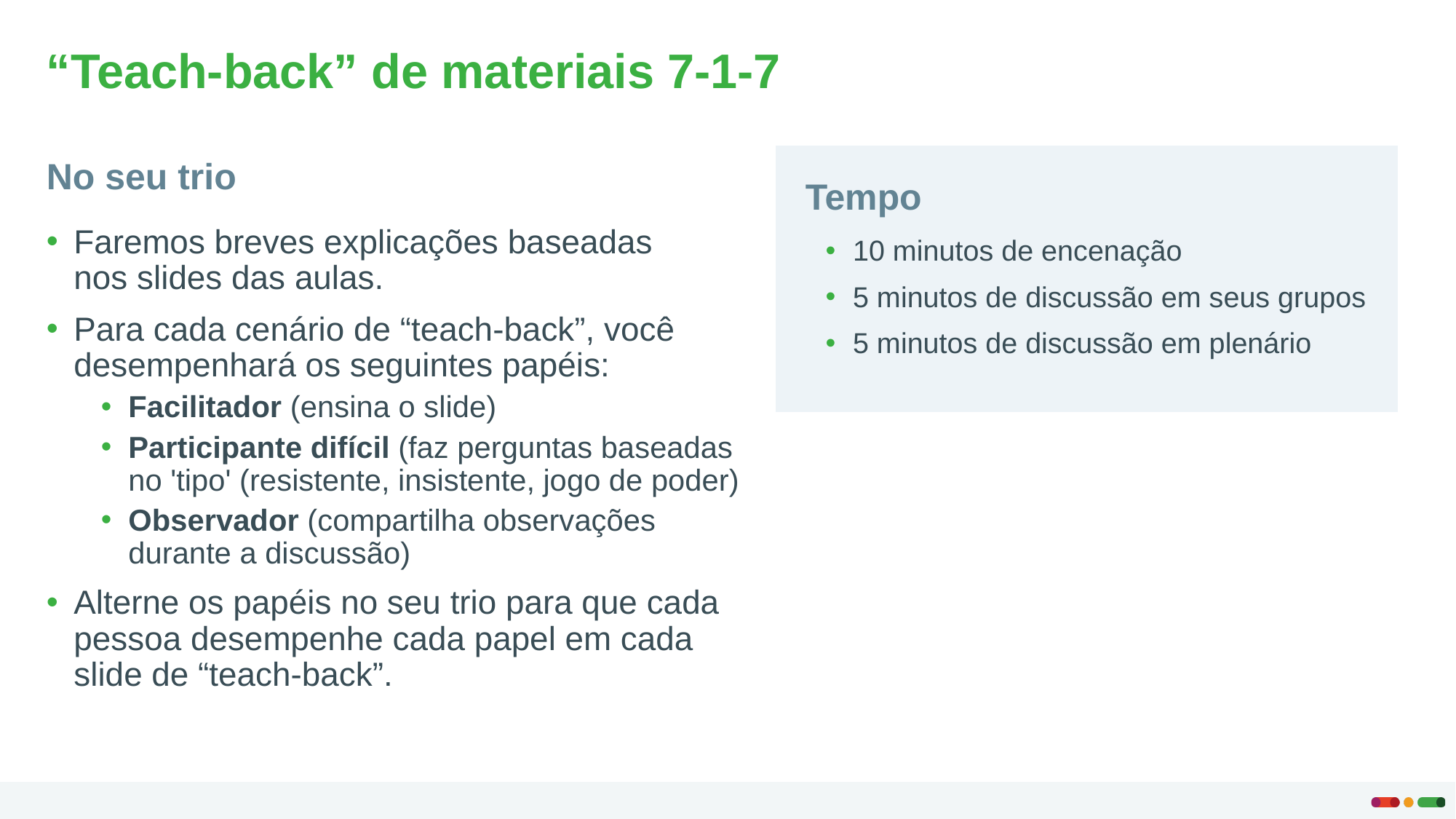

# “Teach-back” de materiais 7-1-7
No seu trio
Tempo

Faremos breves explicações baseadas
nos slides das aulas.
Para cada cenário de “teach-back”, você desempenhará os seguintes papéis:
Facilitador (ensina o slide)
Participante difícil (faz perguntas baseadas no 'tipo' (resistente, insistente, jogo de poder)
Observador (compartilha observações durante a discussão)
Alterne os papéis no seu trio para que cada pessoa desempenhe cada papel em cada slide de “teach-back”.
10 minutos de encenação
5 minutos de discussão em seus grupos
5 minutos de discussão em plenário